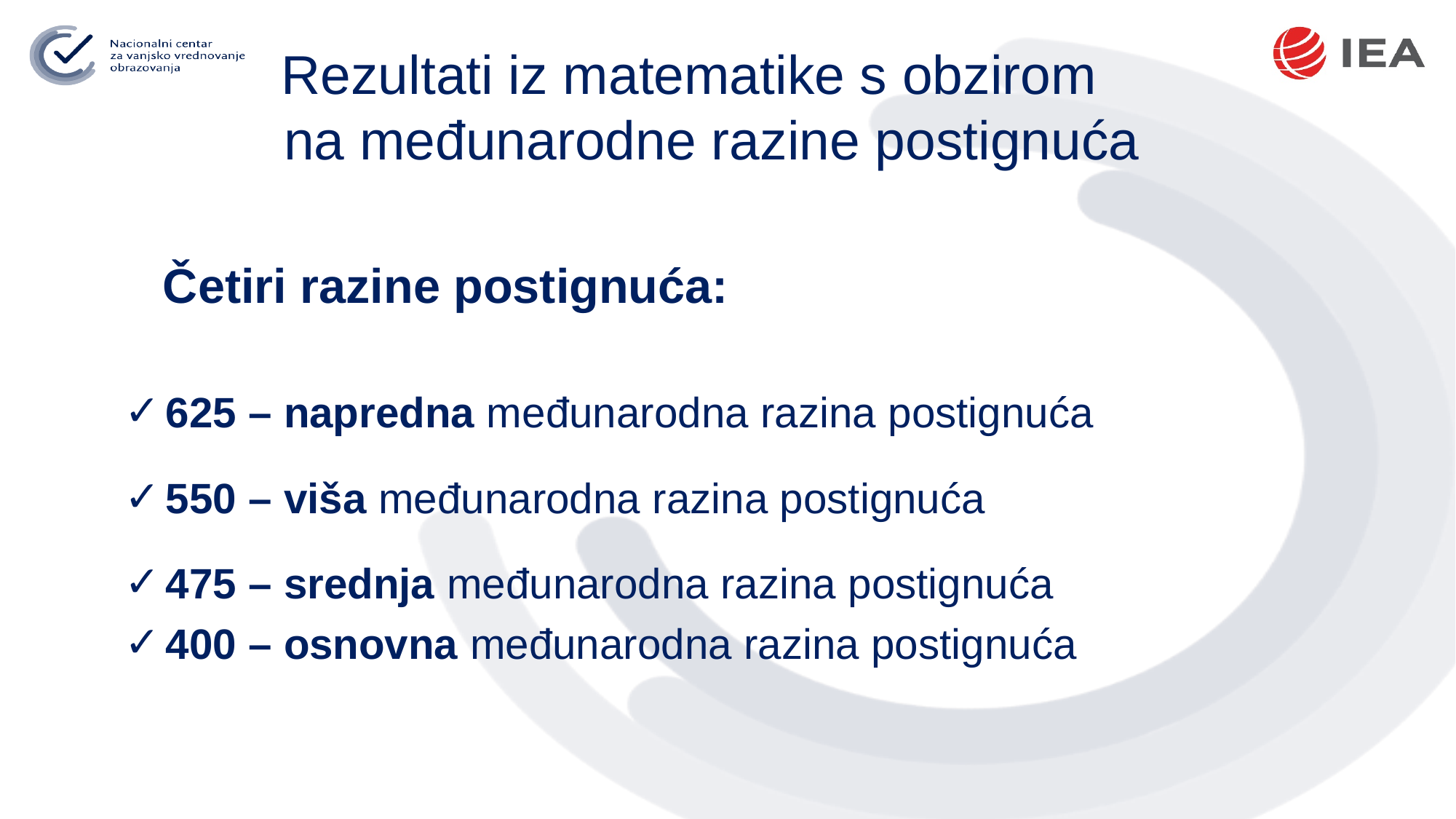

Rezultati iz matematike s obzirom    na međunarodne razine postignuća
     Četiri razine postignuća:

625 – napredna međunarodna razina postignuća
550 – viša međunarodna razina postignuća
475 – srednja međunarodna razina postignuća
400 – osnovna međunarodna razina postignuća